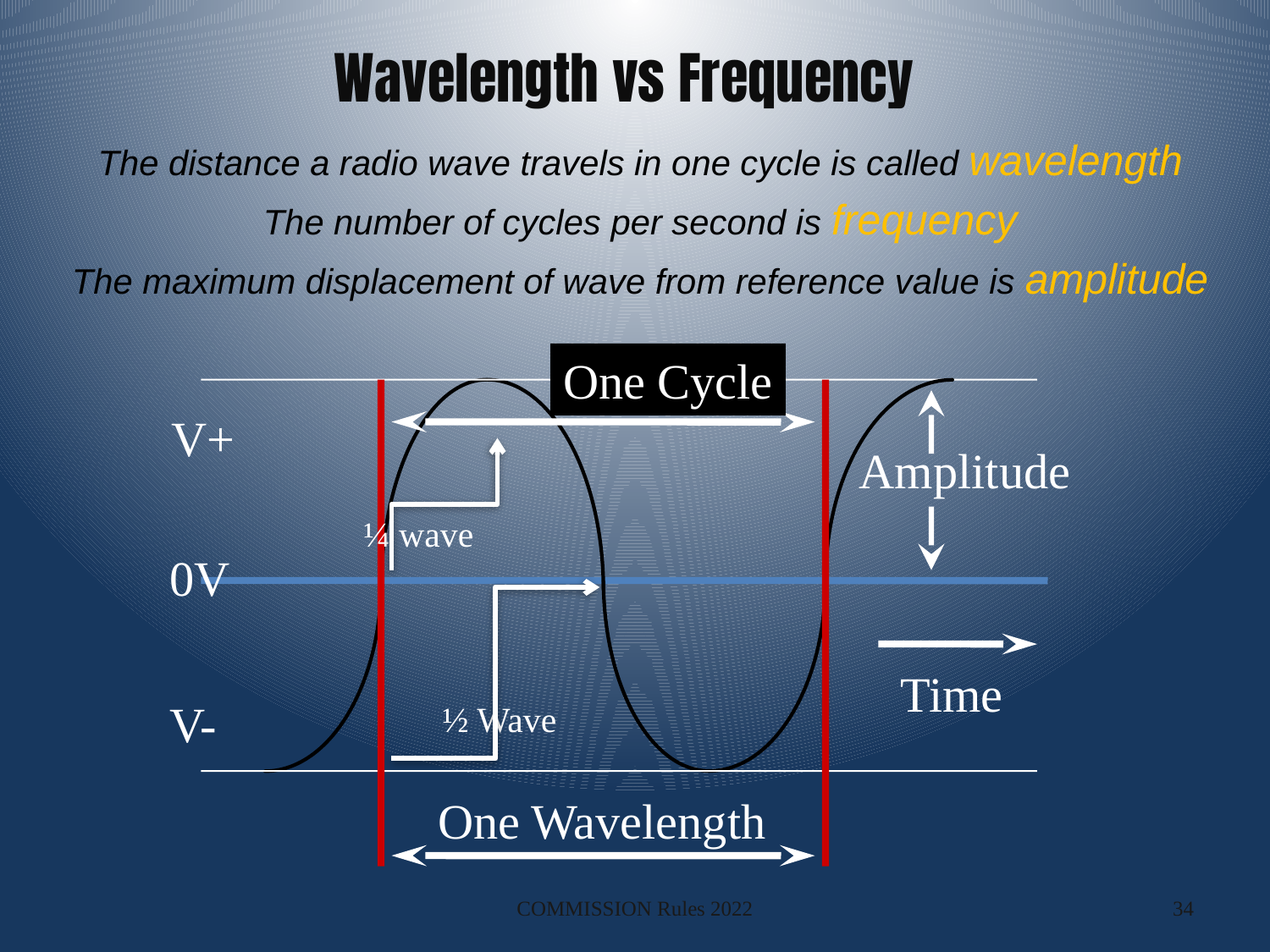

# Wavelength vs Frequency
The distance a radio wave travels in one cycle is called wavelength
The number of cycles per second is frequency
The maximum displacement of wave from reference value is amplitude

One Cycle

V+

Amplitude

0V

Time
V-

 One Wavelength

¼ wave
½ Wave
COMMISSION Rules 2022
34